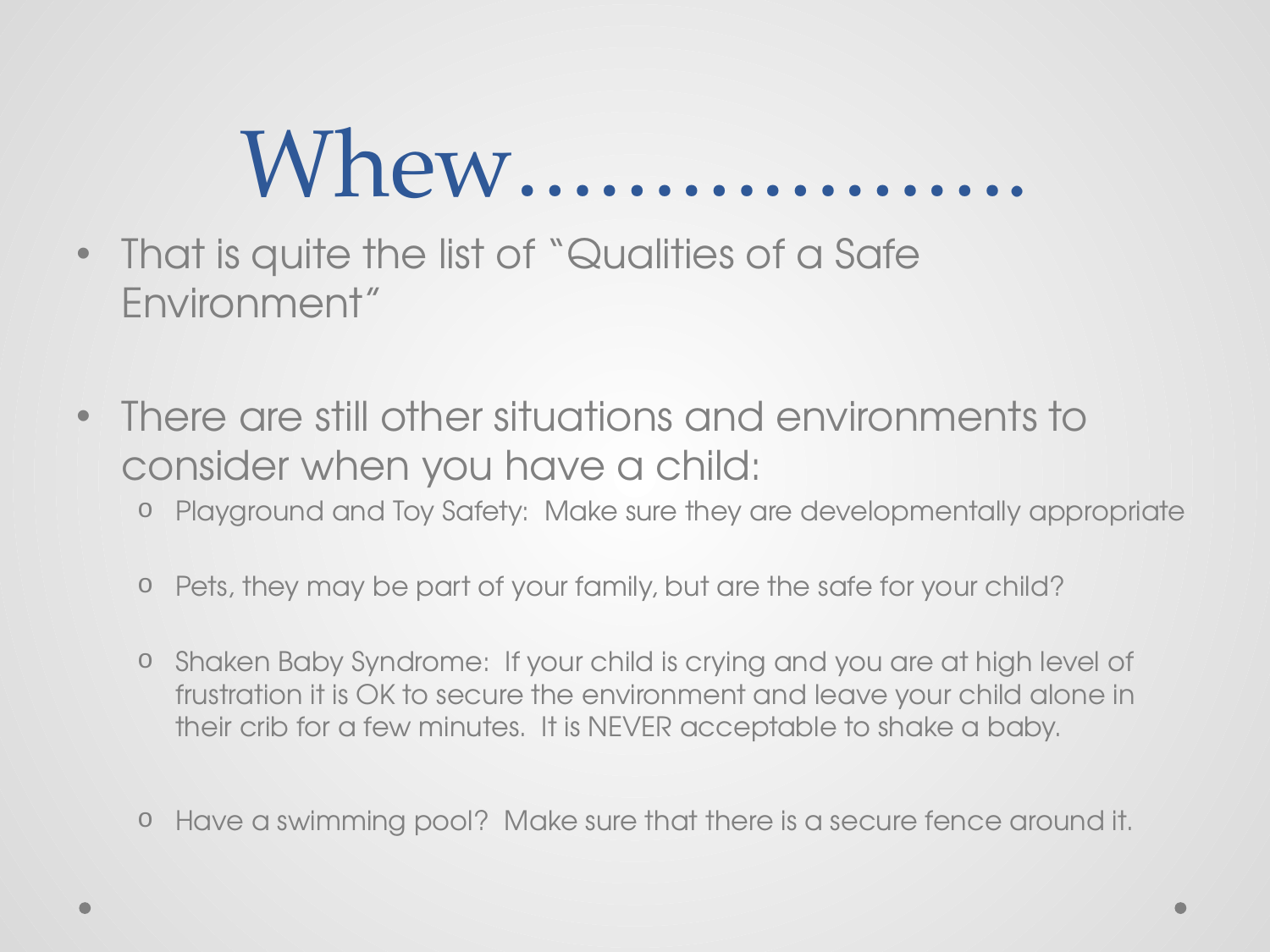

# Whew……………….
That is quite the list of “Qualities of a Safe Environment”

There are still other situations and environments to consider when you have a child:
Playground and Toy Safety:  Make sure they are developmentally appropriate

Pets, they may be part of your family, but are the safe for your child?

Shaken Baby Syndrome:  If your child is crying and you are at high level of frustration it is OK to secure the environment and leave your child alone in their crib for a few minutes.  It is NEVER acceptable to shake a baby.

Have a swimming pool?  Make sure that there is a secure fence around it.